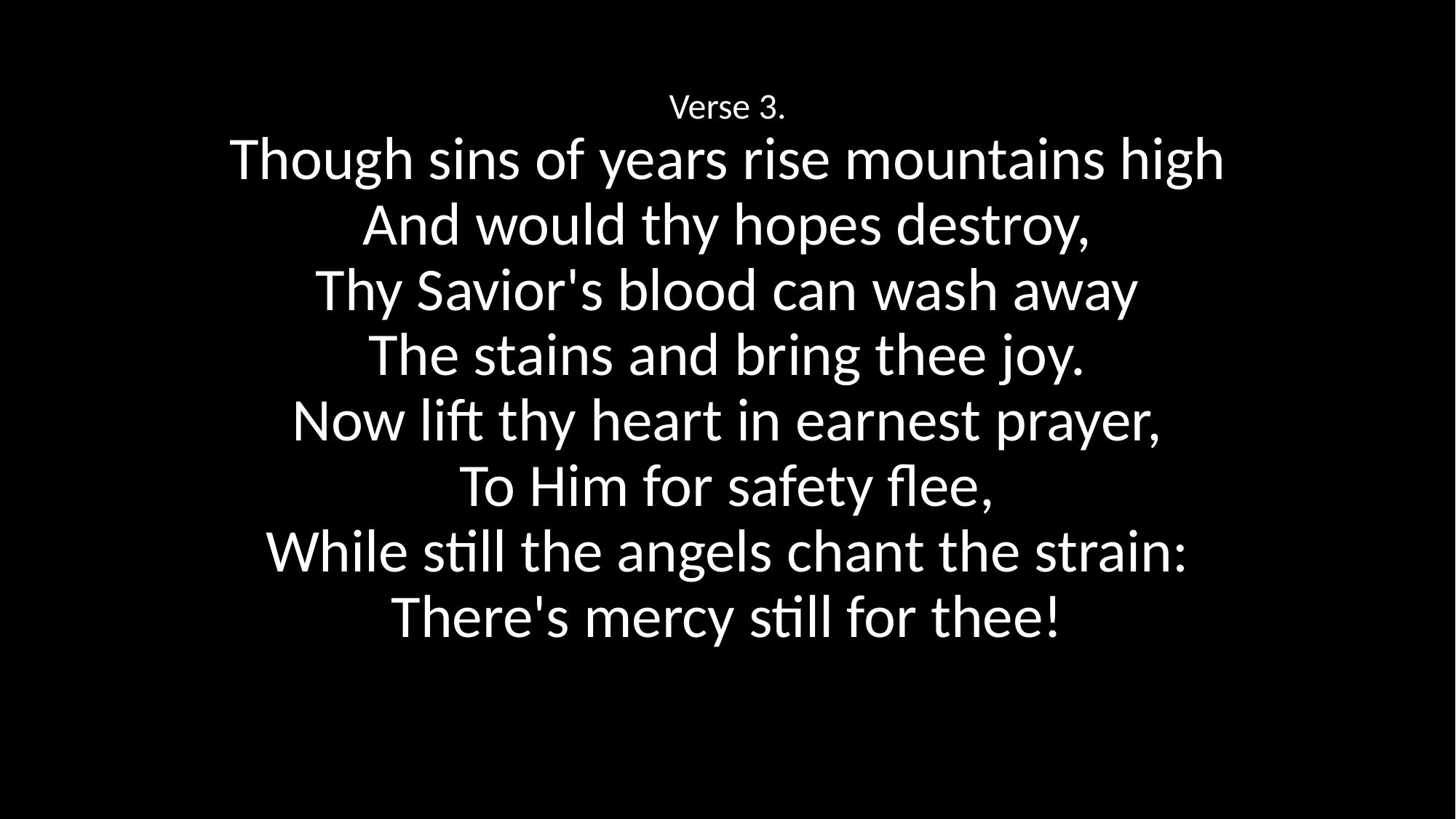

Verse 3.
Though sins of years rise mountains high
And would thy hopes destroy,
Thy Savior's blood can wash away
The stains and bring thee joy.
Now lift thy heart in earnest prayer,
To Him for safety flee,
While still the angels chant the strain:
There's mercy still for thee!